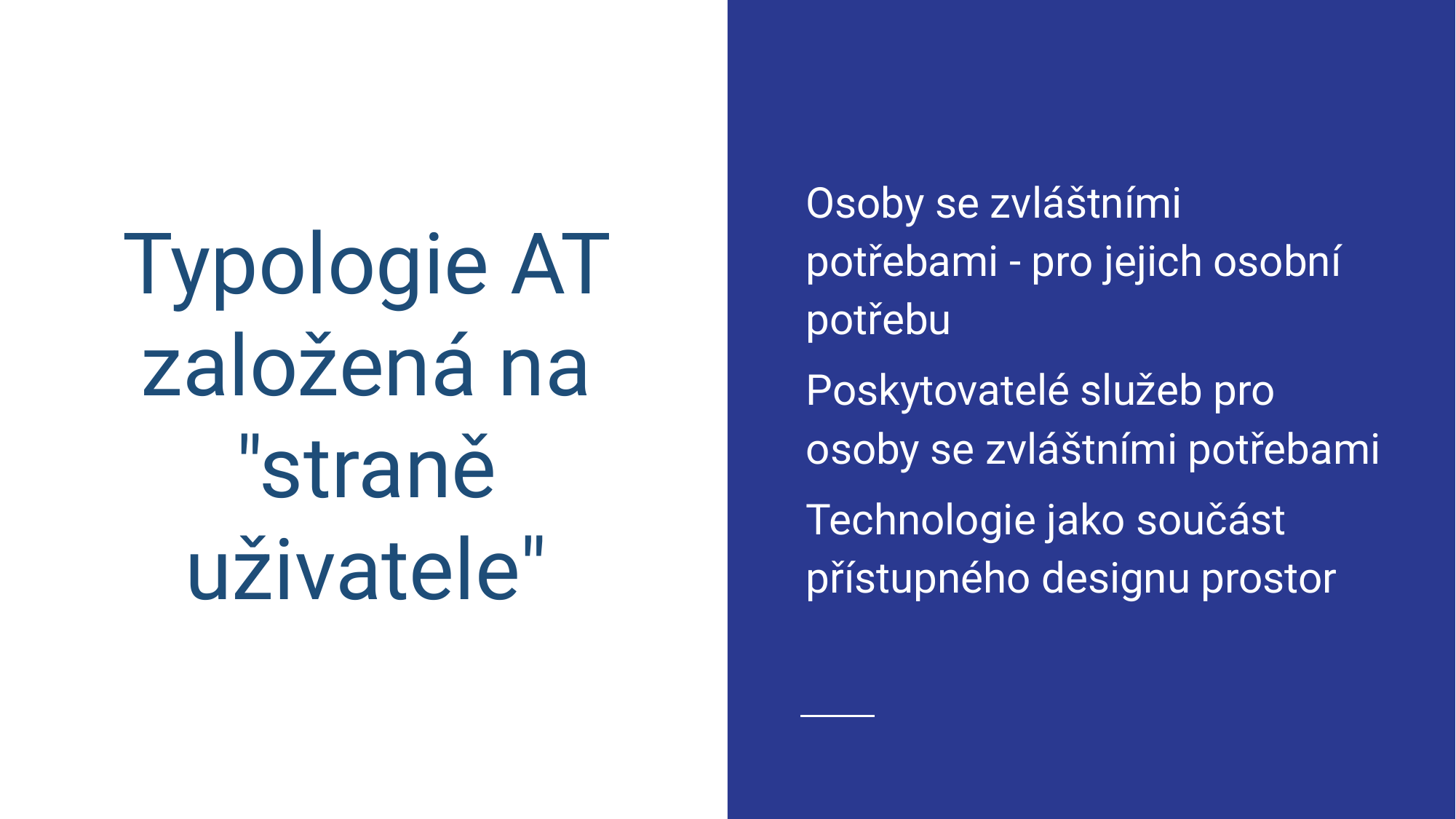

Osoby se zvláštními potřebami - pro jejich osobní potřebu
Poskytovatelé služeb pro osoby se zvláštními potřebami
Technologie jako součást přístupného designu prostor

# Typologie AT založená na "straně uživatele"